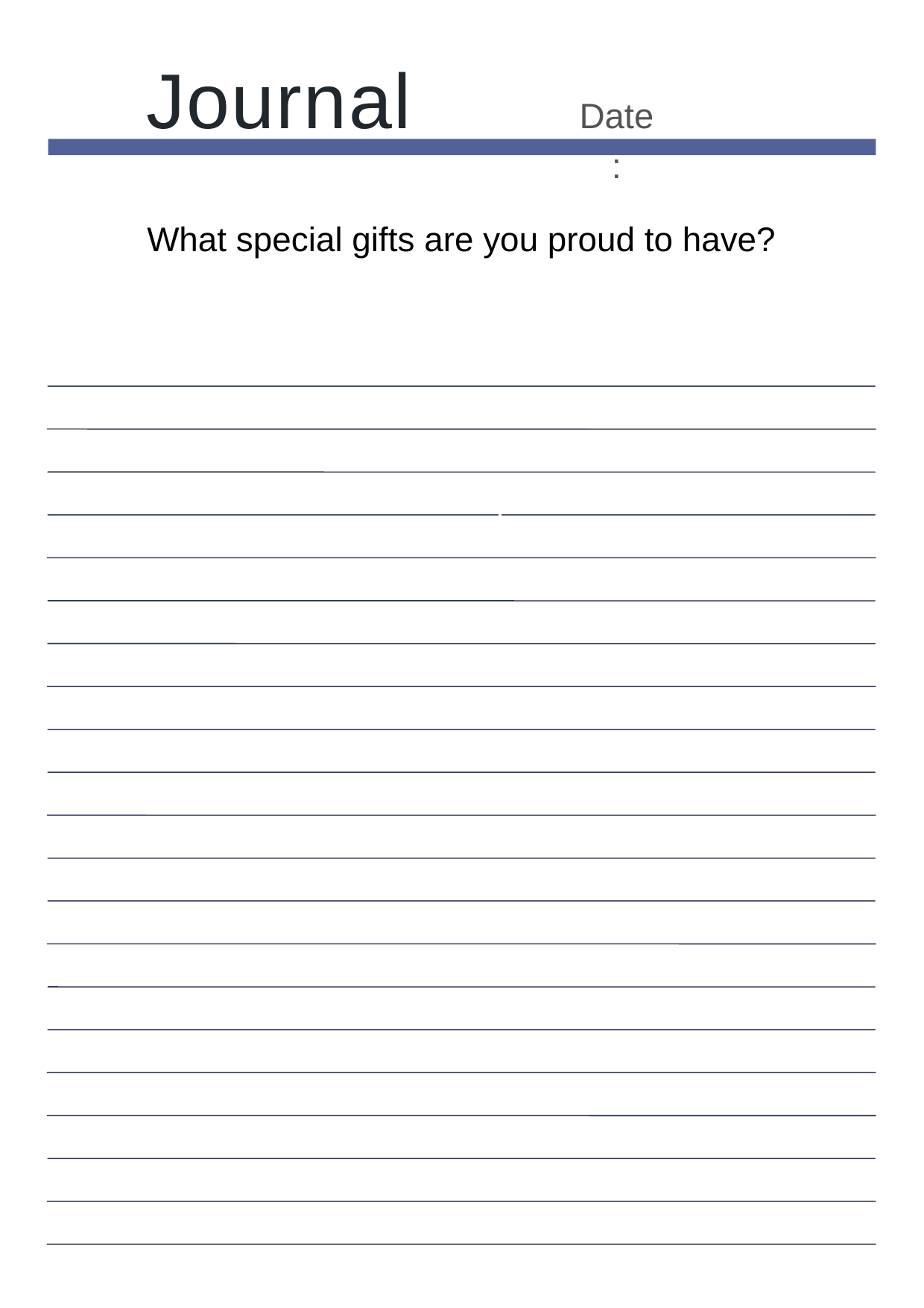

Journal
Date:

What special gifts are you proud to have?

Journal Prompt Here